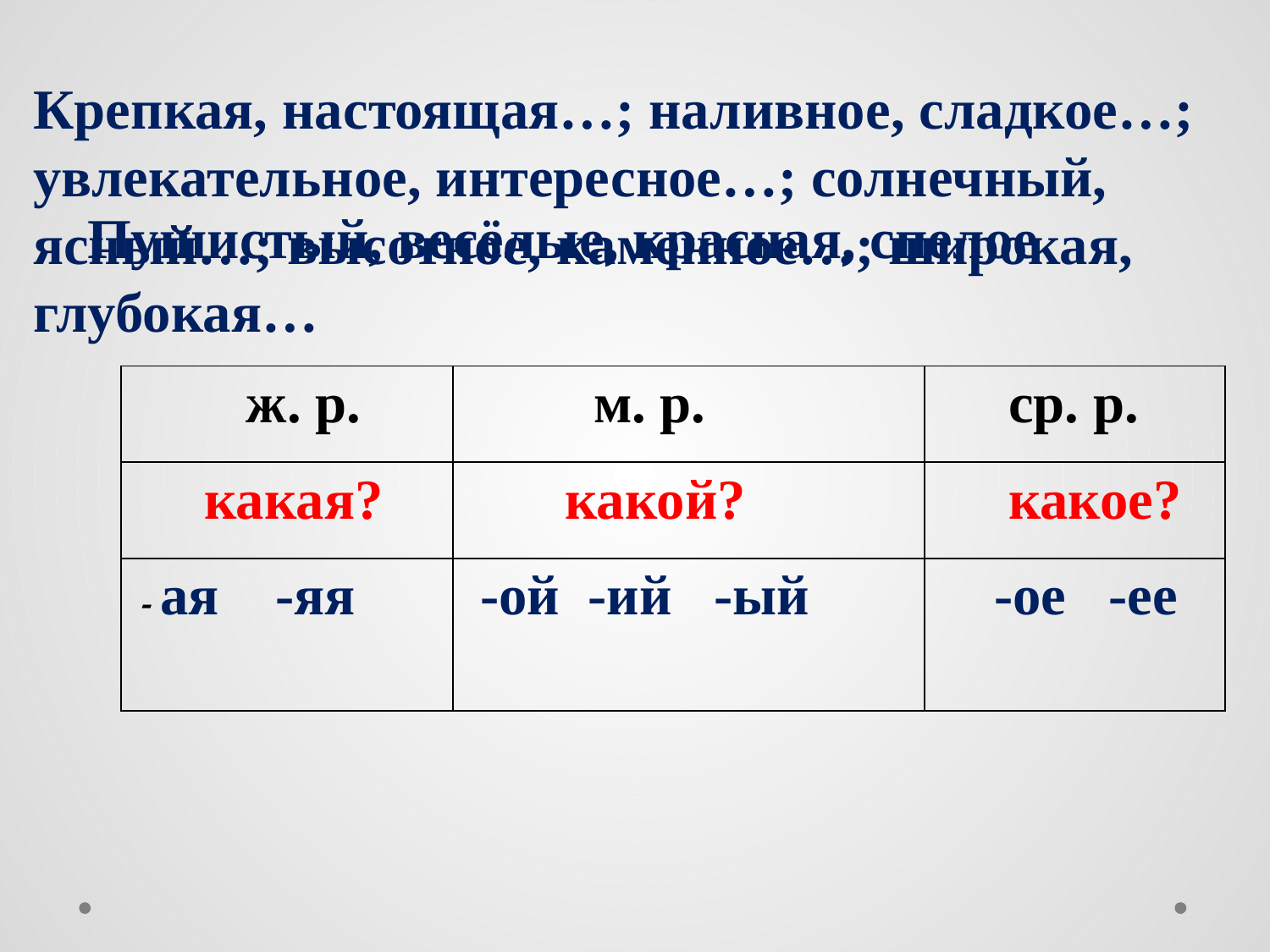

Крепкая, настоящая…; наливное, сладкое…; увлекательное, интересное…; солнечный, ясный…; высотное, каменное…; широкая, глубокая…
Пушистый, весёлые, красная, спелое
| ж. р. | м. р. | ср. р. |
| --- | --- | --- |
| какая? | какой? | какое? |
| - ая -яя | -ой -ий -ый | -ое -ее |